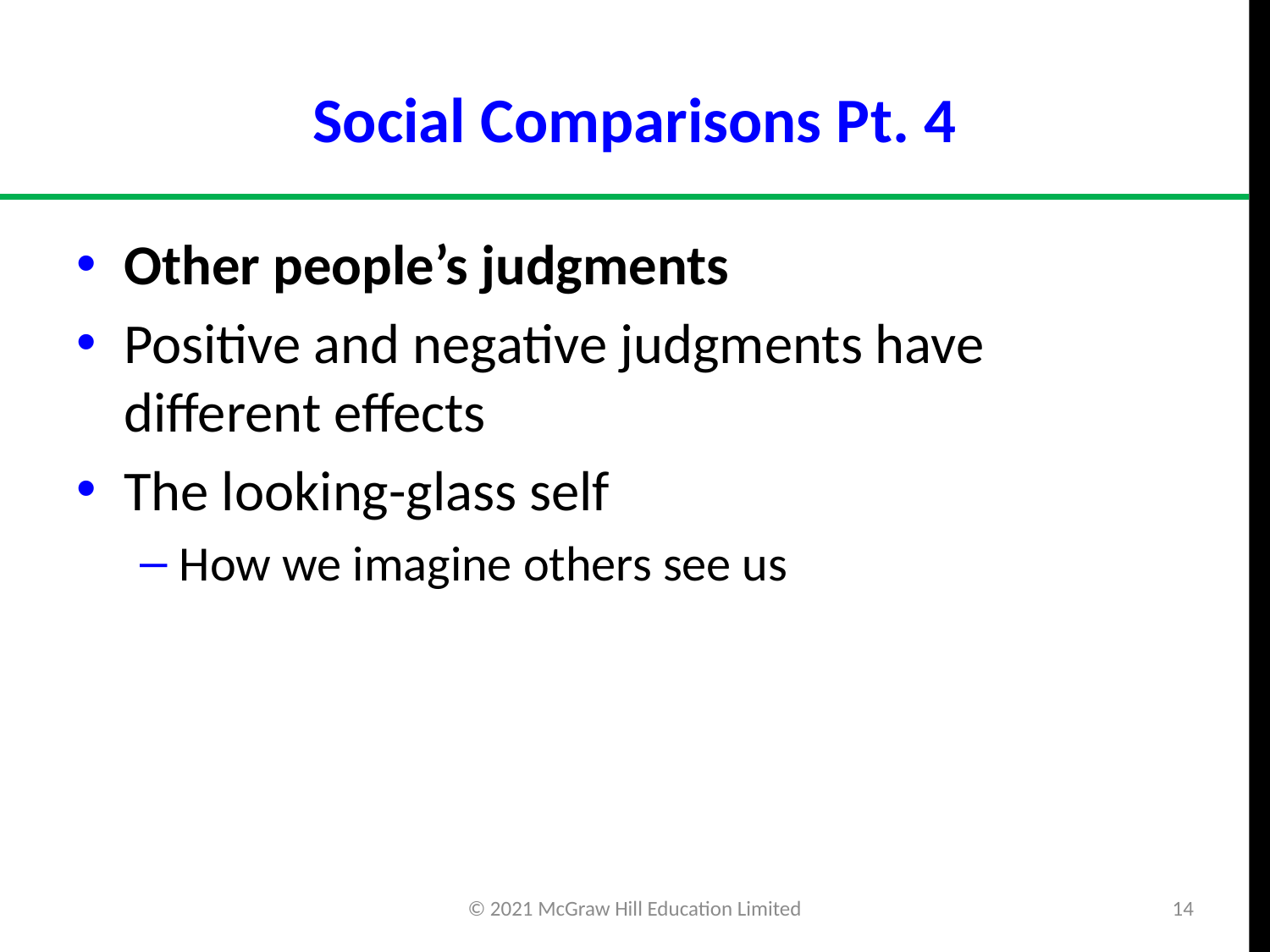

# Social Comparisons Pt. 4
Other people’s judgments
Positive and negative judgments have different effects
The looking-glass self
How we imagine others see us
© 2021 McGraw Hill Education Limited
14